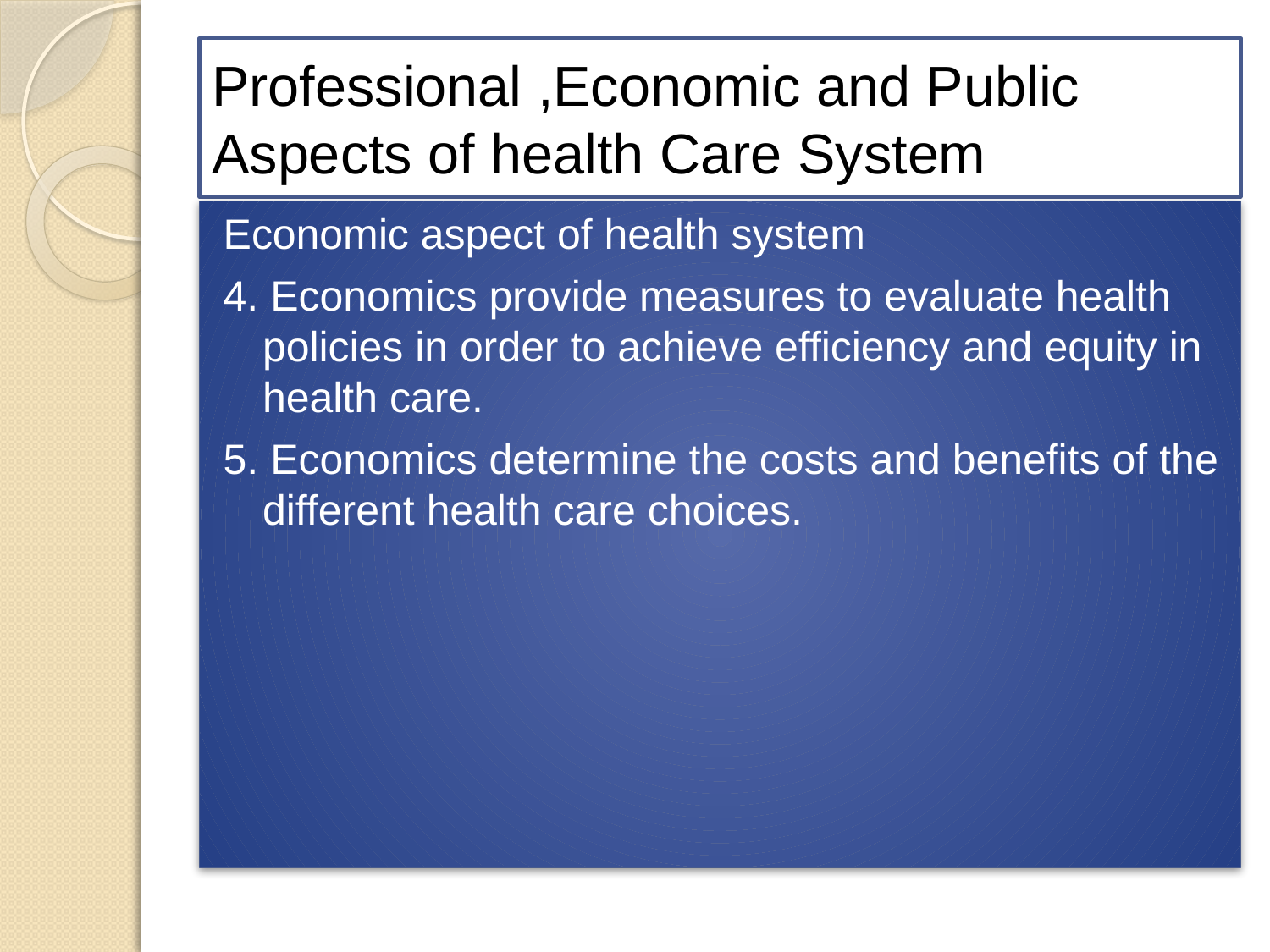

# Professional ,Economic and Public Aspects of health Care System
Economic aspect of health system
4. Economics provide measures to evaluate health policies in order to achieve efficiency and equity in health care.
5. Economics determine the costs and benefits of the different health care choices.